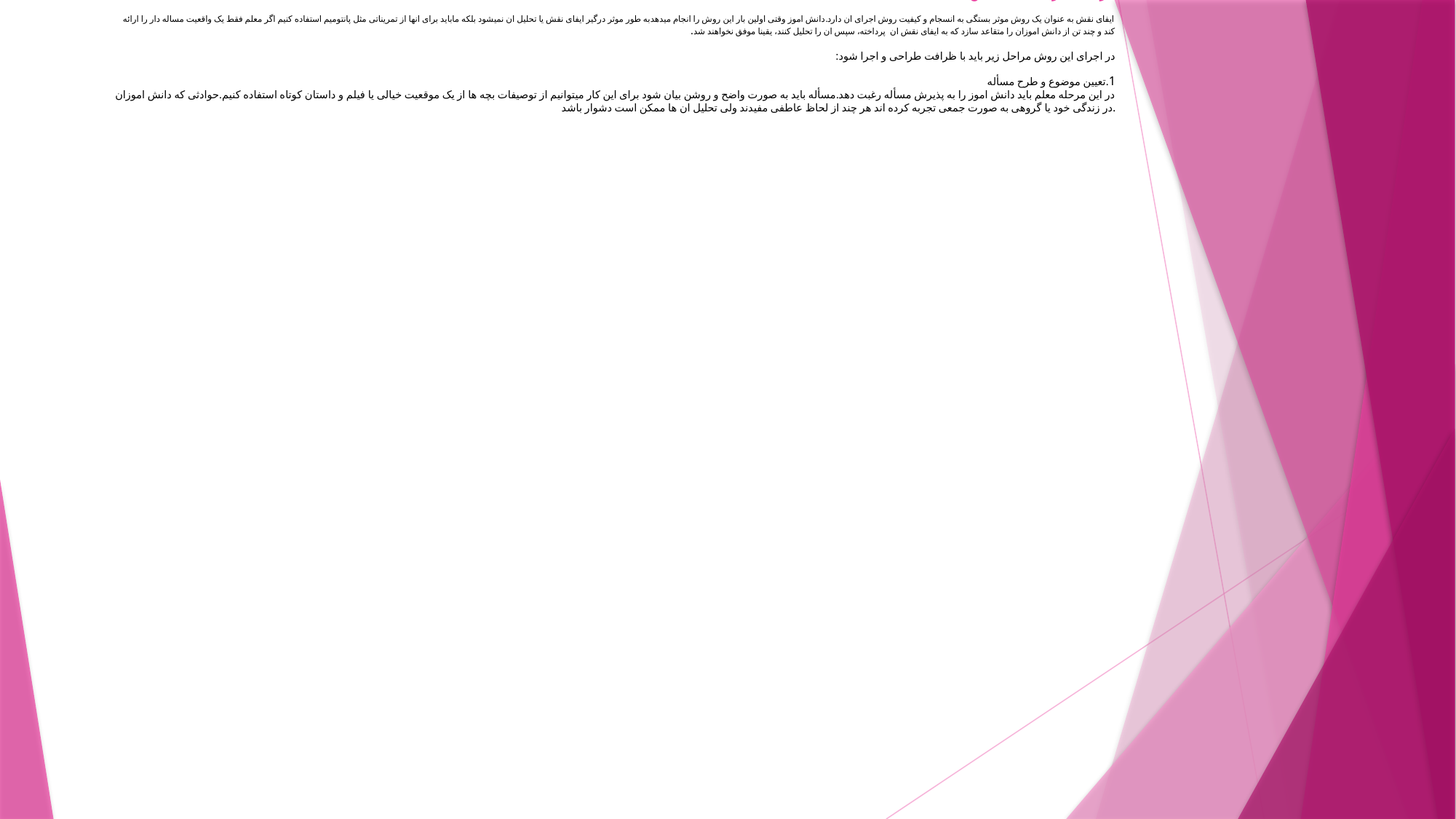

# مراحل اجرای ایفای نقش ایفای نقش به عنوان یک روش موثر بستگی به انسجام و کیفیت روش اجرای ان دارد.دانش اموز وقتی اولین بار این روش را انجام میدهدبه طور موثر درگیر ایفای نقش یا تحلیل ان نمیشود بلکه ماباید برای انها از تمریناتی مثل پانتومیم استفاده کنیم اگر معلم فقط یک واقعیت مساله دار را ارائه کند و چند تن از دانش اموزان را متقاعد سازد که به ایفای نقش ان  پرداخته، سپس ان را تحلیل کنند، یقینا موفق نخواهند شد. در اجرای این روش مراحل زیر باید با ظرافت طراحی و اجرا شود: 1.تعیین موضوع و طرح مسأله در این مرحله معلم باید دانش اموز را به پذیرش مسأله رغبت دهد.مسأله باید به صورت واضح و روشن بیان شود برای این کار میتوانیم از توصیفات بچه ها از یک موقعیت خیالی یا فیلم و داستان کوتاه استفاده کنیم.حوادثی که دانش اموزان در زندگی خود یا گروهی به صورت جمعی تجربه کرده اند هر چند از لحاظ عاطفی مفیدند ولی تحلیل ان ها ممکن است دشوار باشد.